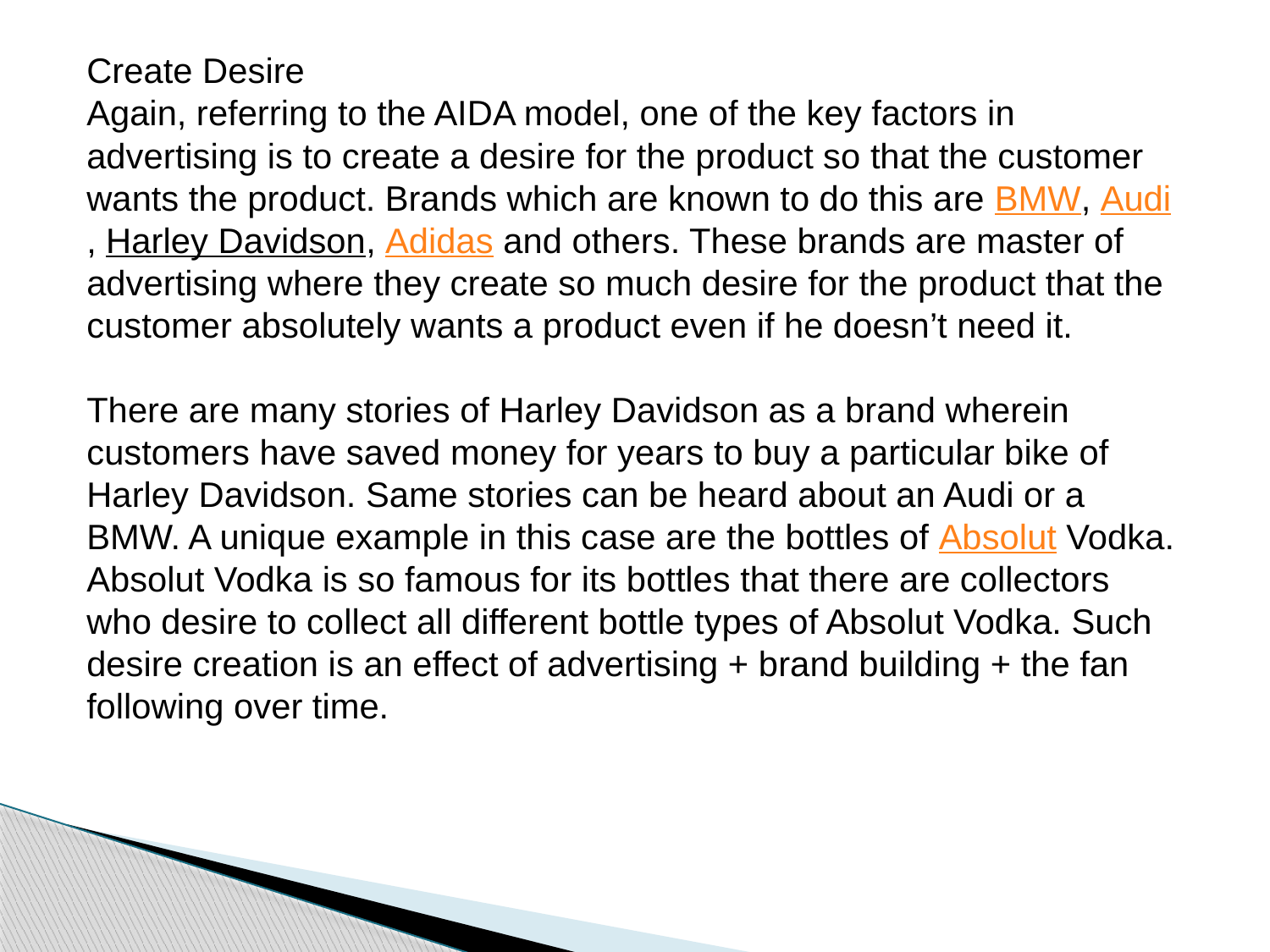

Create Desire
Again, referring to the AIDA model, one of the key factors in advertising is to create a desire for the product so that the customer wants the product. Brands which are known to do this are BMW, Audi, Harley Davidson, Adidas and others. These brands are master of advertising where they create so much desire for the product that the customer absolutely wants a product even if he doesn’t need it.

There are many stories of Harley Davidson as a brand wherein customers have saved money for years to buy a particular bike of Harley Davidson. Same stories can be heard about an Audi or a BMW. A unique example in this case are the bottles of Absolut Vodka. Absolut Vodka is so famous for its bottles that there are collectors who desire to collect all different bottle types of Absolut Vodka. Such desire creation is an effect of advertising + brand building + the fan following over time.